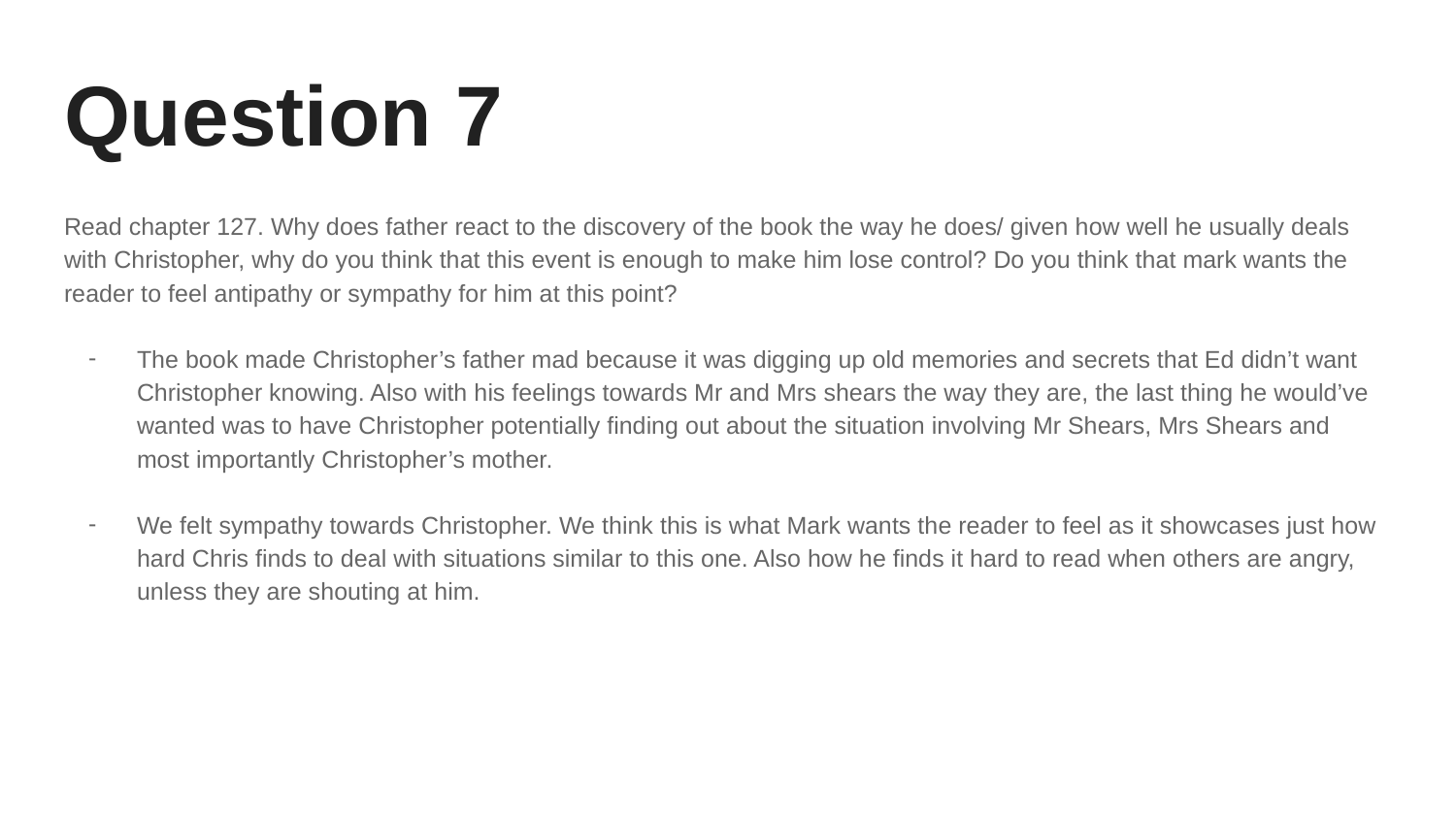

# Question 7
Read chapter 127. Why does father react to the discovery of the book the way he does/ given how well he usually deals with Christopher, why do you think that this event is enough to make him lose control? Do you think that mark wants the reader to feel antipathy or sympathy for him at this point?
The book made Christopher’s father mad because it was digging up old memories and secrets that Ed didn’t want Christopher knowing. Also with his feelings towards Mr and Mrs shears the way they are, the last thing he would’ve wanted was to have Christopher potentially finding out about the situation involving Mr Shears, Mrs Shears and most importantly Christopher’s mother.
We felt sympathy towards Christopher. We think this is what Mark wants the reader to feel as it showcases just how hard Chris finds to deal with situations similar to this one. Also how he finds it hard to read when others are angry, unless they are shouting at him.